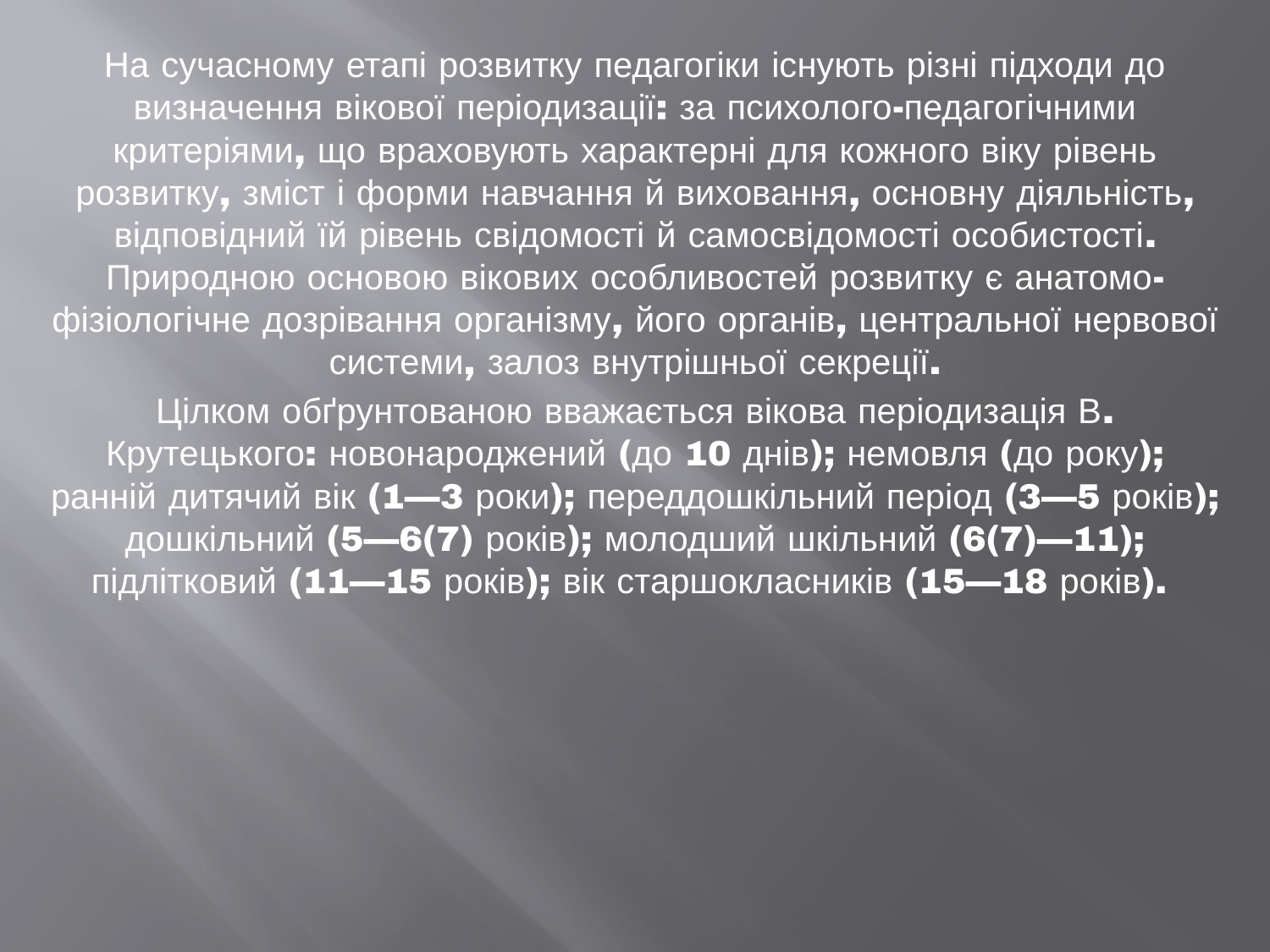

На сучасному етапі розвитку педагогіки існують різні підходи до визначення вікової періодизації: за психолого-педагогічними критеріями, що враховують характерні для кожного віку рівень розвитку, зміст і форми навчання й виховання, основну діяльність, відповідний їй рівень свідомості й самосвідомості особистості. Природною основою вікових особливостей розвитку є анатомо-фізіологічне дозрівання організму, його органів, центральної нервової системи, залоз внутрішньої секреції.
Цілком обґрунтованою вважається вікова періодизація В. Крутецького: новонароджений (до 10 днів); немовля (до року); ранній дитячий вік (1—3 роки); переддошкільний період (3—5 років); дошкільний (5—6(7) років); молодший шкільний (6(7)—11); підлітковий (11—15 років); вік старшокласників (15—18 років).